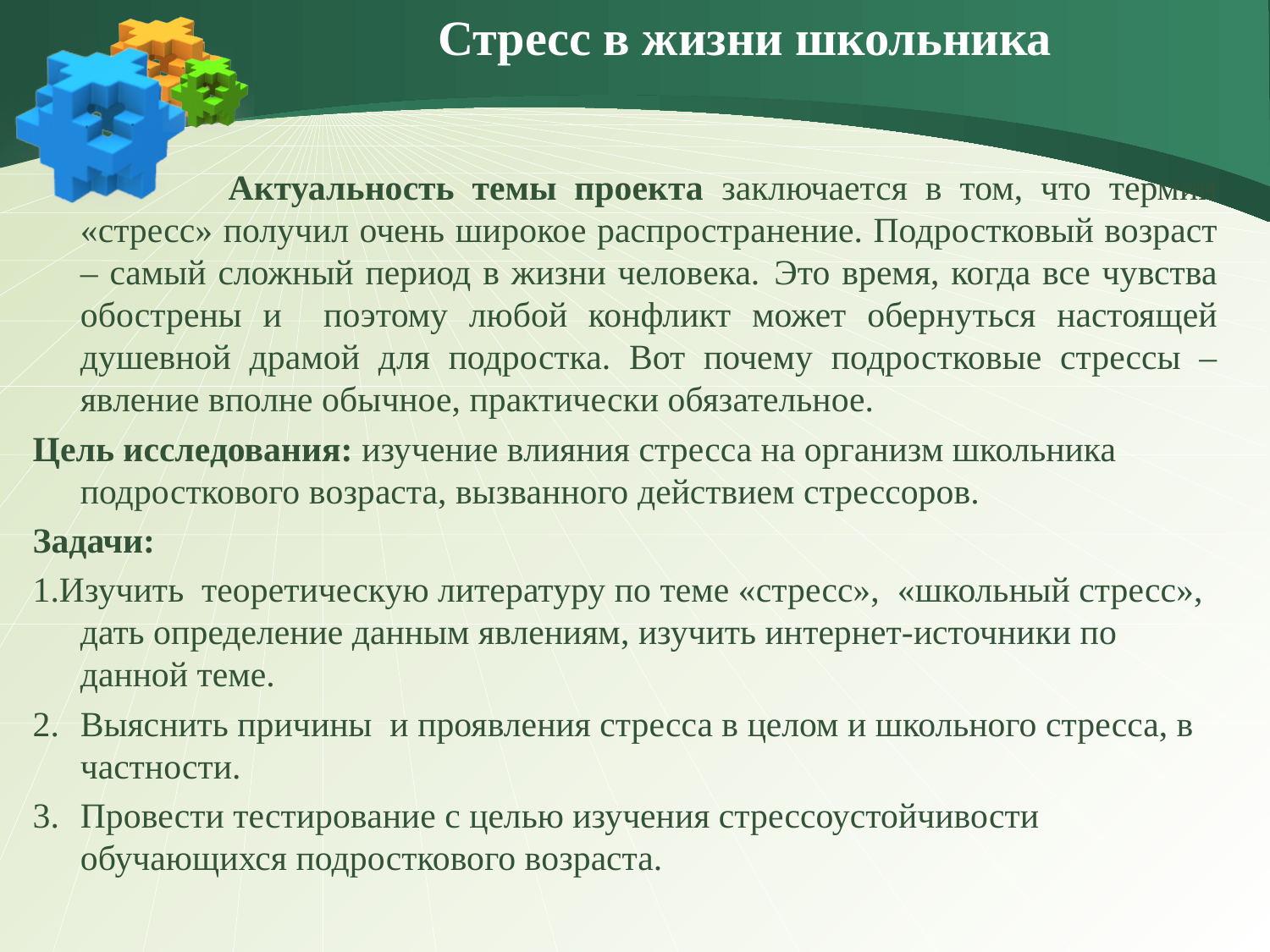

# Стресс в жизни школьника

		 Актуальность темы проекта заключается в том, что термин «стресс» получил очень широкое распространение. Подростковый возраст – самый сложный период в жизни человека. Это время, когда все чувства обострены и  поэтому любой конфликт может обернуться настоящей душевной драмой для подростка. Вот почему подростковые стрессы – явление вполне обычное, практически обязательное.
Цель исследования: изучение влияния стресса на организм школьника подросткового возраста, вызванного действием стрессоров.
Задачи:
1.Изучить  теоретическую литературу по теме «стресс»,  «школьный стресс», дать определение данным явлениям, изучить интернет-источники по данной теме.
2.	Выяснить причины  и проявления стресса в целом и школьного стресса, в частности.
3.	Провести тестирование с целью изучения стрессоустойчивости обучающихся подросткового возраста.